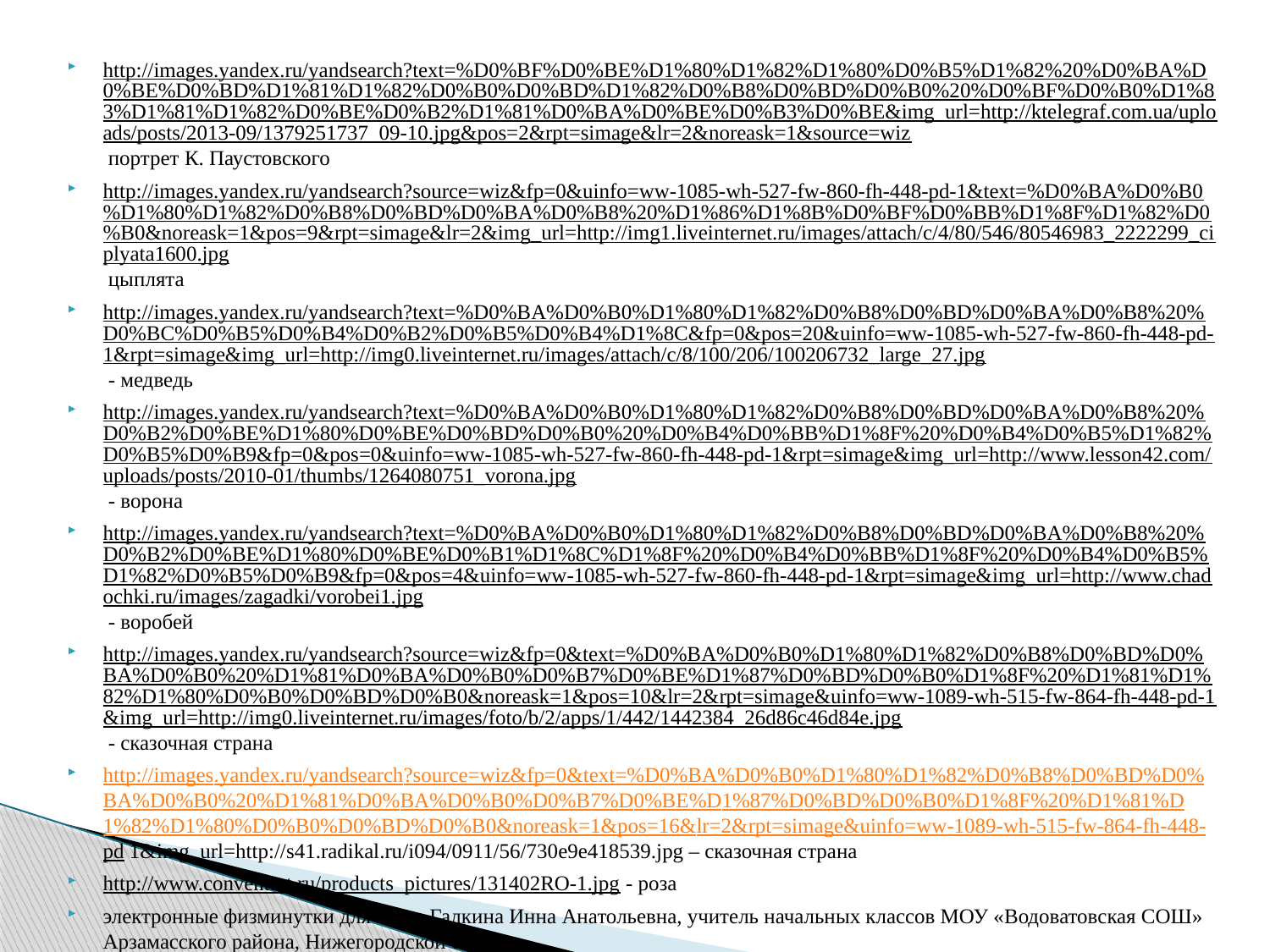

http://images.yandex.ru/yandsearch?text=%D0%BF%D0%BE%D1%80%D1%82%D1%80%D0%B5%D1%82%20%D0%BA%D0%BE%D0%BD%D1%81%D1%82%D0%B0%D0%BD%D1%82%D0%B8%D0%BD%D0%B0%20%D0%BF%D0%B0%D1%83%D1%81%D1%82%D0%BE%D0%B2%D1%81%D0%BA%D0%BE%D0%B3%D0%BE&img_url=http://ktelegraf.com.ua/uploads/posts/2013-09/1379251737_09-10.jpg&pos=2&rpt=simage&lr=2&noreask=1&source=wiz портрет К. Паустовского
http://images.yandex.ru/yandsearch?source=wiz&fp=0&uinfo=ww-1085-wh-527-fw-860-fh-448-pd-1&text=%D0%BA%D0%B0%D1%80%D1%82%D0%B8%D0%BD%D0%BA%D0%B8%20%D1%86%D1%8B%D0%BF%D0%BB%D1%8F%D1%82%D0%B0&noreask=1&pos=9&rpt=simage&lr=2&img_url=http://img1.liveinternet.ru/images/attach/c/4/80/546/80546983_2222299_ciplyata1600.jpg цыплята
http://images.yandex.ru/yandsearch?text=%D0%BA%D0%B0%D1%80%D1%82%D0%B8%D0%BD%D0%BA%D0%B8%20%D0%BC%D0%B5%D0%B4%D0%B2%D0%B5%D0%B4%D1%8C&fp=0&pos=20&uinfo=ww-1085-wh-527-fw-860-fh-448-pd-1&rpt=simage&img_url=http://img0.liveinternet.ru/images/attach/c/8/100/206/100206732_large_27.jpg - медведь
http://images.yandex.ru/yandsearch?text=%D0%BA%D0%B0%D1%80%D1%82%D0%B8%D0%BD%D0%BA%D0%B8%20%D0%B2%D0%BE%D1%80%D0%BE%D0%BD%D0%B0%20%D0%B4%D0%BB%D1%8F%20%D0%B4%D0%B5%D1%82%D0%B5%D0%B9&fp=0&pos=0&uinfo=ww-1085-wh-527-fw-860-fh-448-pd-1&rpt=simage&img_url=http://www.lesson42.com/uploads/posts/2010-01/thumbs/1264080751_vorona.jpg - ворона
http://images.yandex.ru/yandsearch?text=%D0%BA%D0%B0%D1%80%D1%82%D0%B8%D0%BD%D0%BA%D0%B8%20%D0%B2%D0%BE%D1%80%D0%BE%D0%B1%D1%8C%D1%8F%20%D0%B4%D0%BB%D1%8F%20%D0%B4%D0%B5%D1%82%D0%B5%D0%B9&fp=0&pos=4&uinfo=ww-1085-wh-527-fw-860-fh-448-pd-1&rpt=simage&img_url=http://www.chadochki.ru/images/zagadki/vorobei1.jpg - воробей
http://images.yandex.ru/yandsearch?source=wiz&fp=0&text=%D0%BA%D0%B0%D1%80%D1%82%D0%B8%D0%BD%D0%BA%D0%B0%20%D1%81%D0%BA%D0%B0%D0%B7%D0%BE%D1%87%D0%BD%D0%B0%D1%8F%20%D1%81%D1%82%D1%80%D0%B0%D0%BD%D0%B0&noreask=1&pos=10&lr=2&rpt=simage&uinfo=ww-1089-wh-515-fw-864-fh-448-pd-1&img_url=http://img0.liveinternet.ru/images/foto/b/2/apps/1/442/1442384_26d86c46d84e.jpg - сказочная страна
http://images.yandex.ru/yandsearch?source=wiz&fp=0&text=%D0%BA%D0%B0%D1%80%D1%82%D0%B8%D0%BD%D0%BA%D0%B0%20%D1%81%D0%BA%D0%B0%D0%B7%D0%BE%D1%87%D0%BD%D0%B0%D1%8F%20%D1%81%D1%82%D1%80%D0%B0%D0%BD%D0%B0&noreask=1&pos=16&lr=2&rpt=simage&uinfo=ww-1089-wh-515-fw-864-fh-448-pd 1&img_url=http://s41.radikal.ru/i094/0911/56/730e9e418539.jpg – сказочная страна
http://www.conventart.ru/products_pictures/131402RO-1.jpg - роза
электронные физминутки для глаз - Галкина Инна Анатольевна, учитель начальных классов МОУ «Водоватовская СОШ» Арзамасского района, Нижегородской области